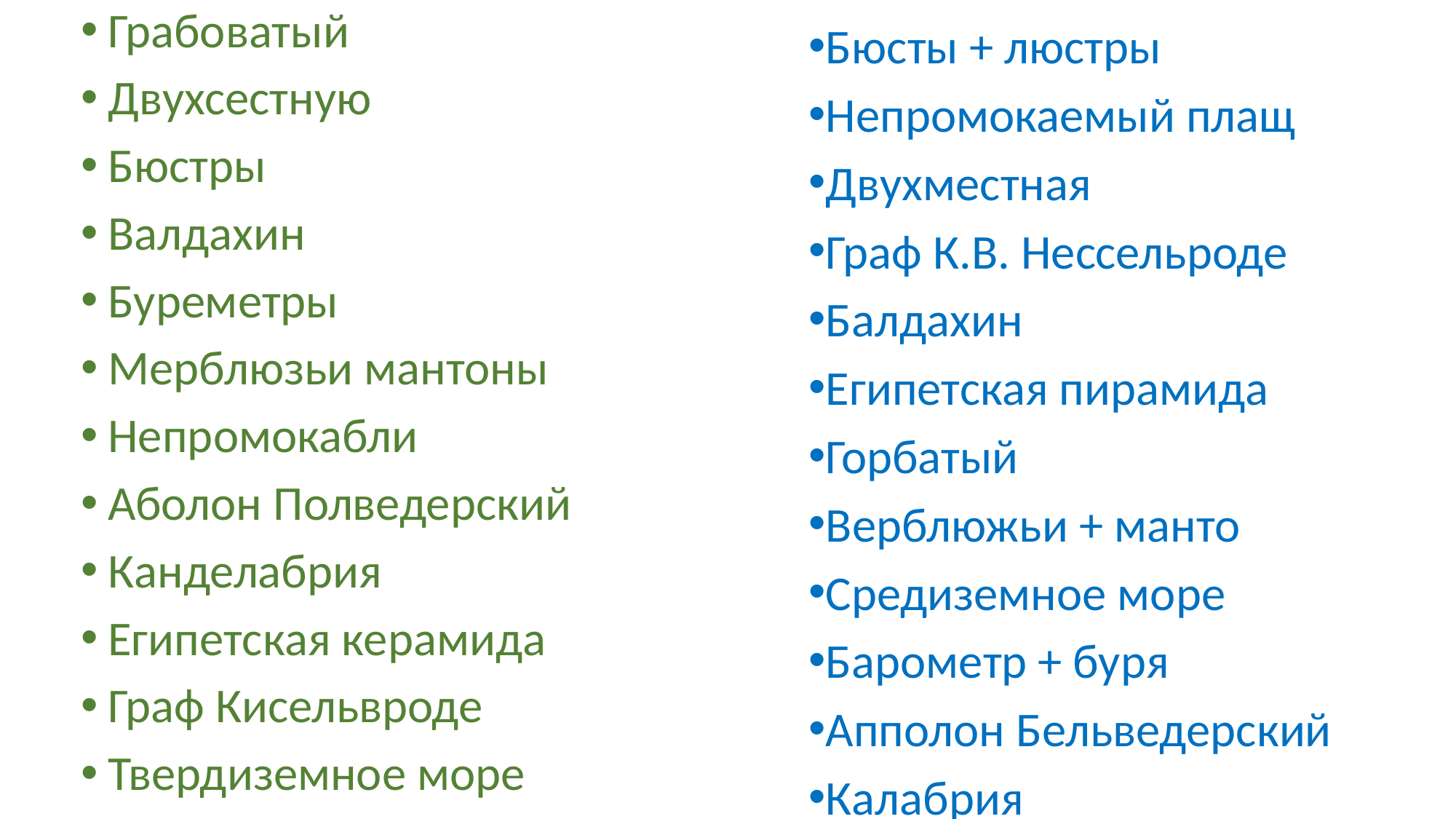

Грабоватый
Двухсестную
Бюстры
Валдахин
Буреметры
Мерблюзьи мантоны
Непромокабли
Аболон Полведерский
Канделабрия
Египетская керамида
Граф Кисельвроде
Твердиземное море

Бюсты + люстры
Непромокаемый плащ
Двухместная
Граф К.В. Нессельроде
Балдахин
Египетская пирамида
Горбатый
Верблюжьи + манто
Средиземное море
Барометр + буря
Апполон Бельведерский
Калабрия